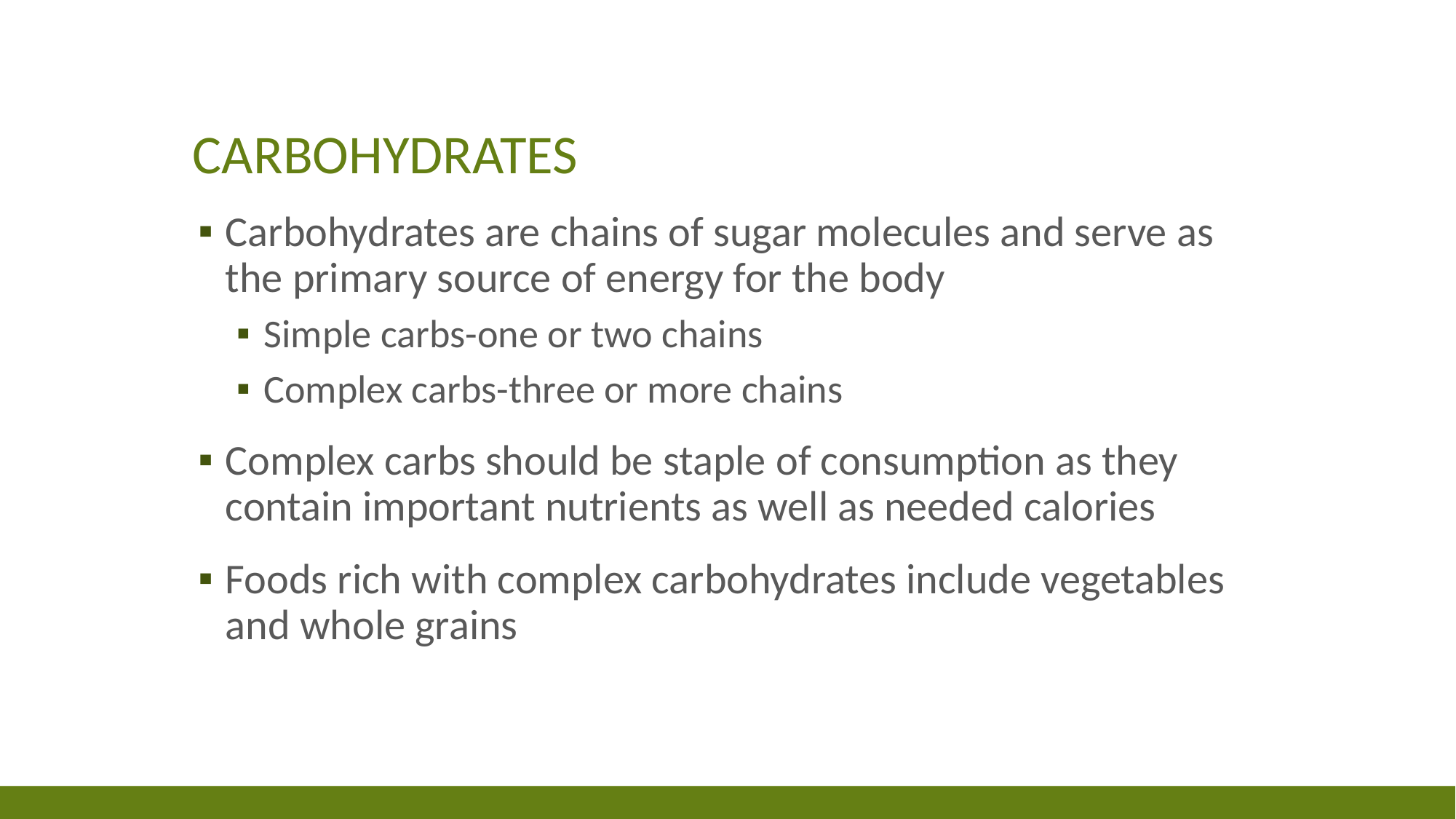

# Carbohydrates
Carbohydrates are chains of sugar molecules and serve as the primary source of energy for the body
Simple carbs-one or two chains
Complex carbs-three or more chains
Complex carbs should be staple of consumption as they contain important nutrients as well as needed calories
Foods rich with complex carbohydrates include vegetables and whole grains